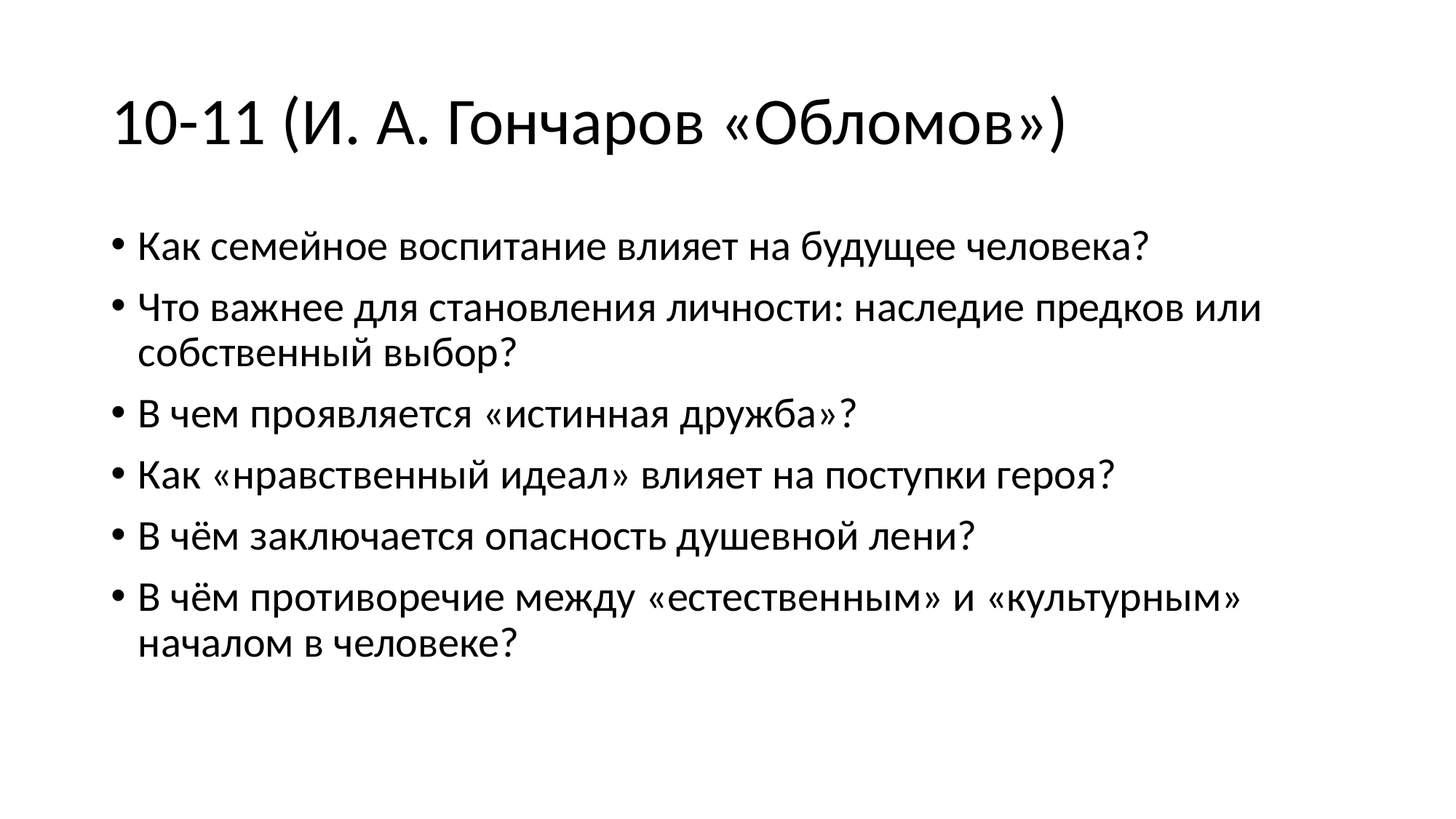

# 10-11 (И. А. Гончаров «Обломов»)
Как семейное воспитание влияет на будущее человека?
Что важнее для становления личности: наследие предков или собственный выбор?
В чем проявляется «истинная дружба»?
Как «нравственный идеал» влияет на поступки героя?
В чём заключается опасность душевной лени?
В чём противоречие между «естественным» и «культурным» началом в человеке?